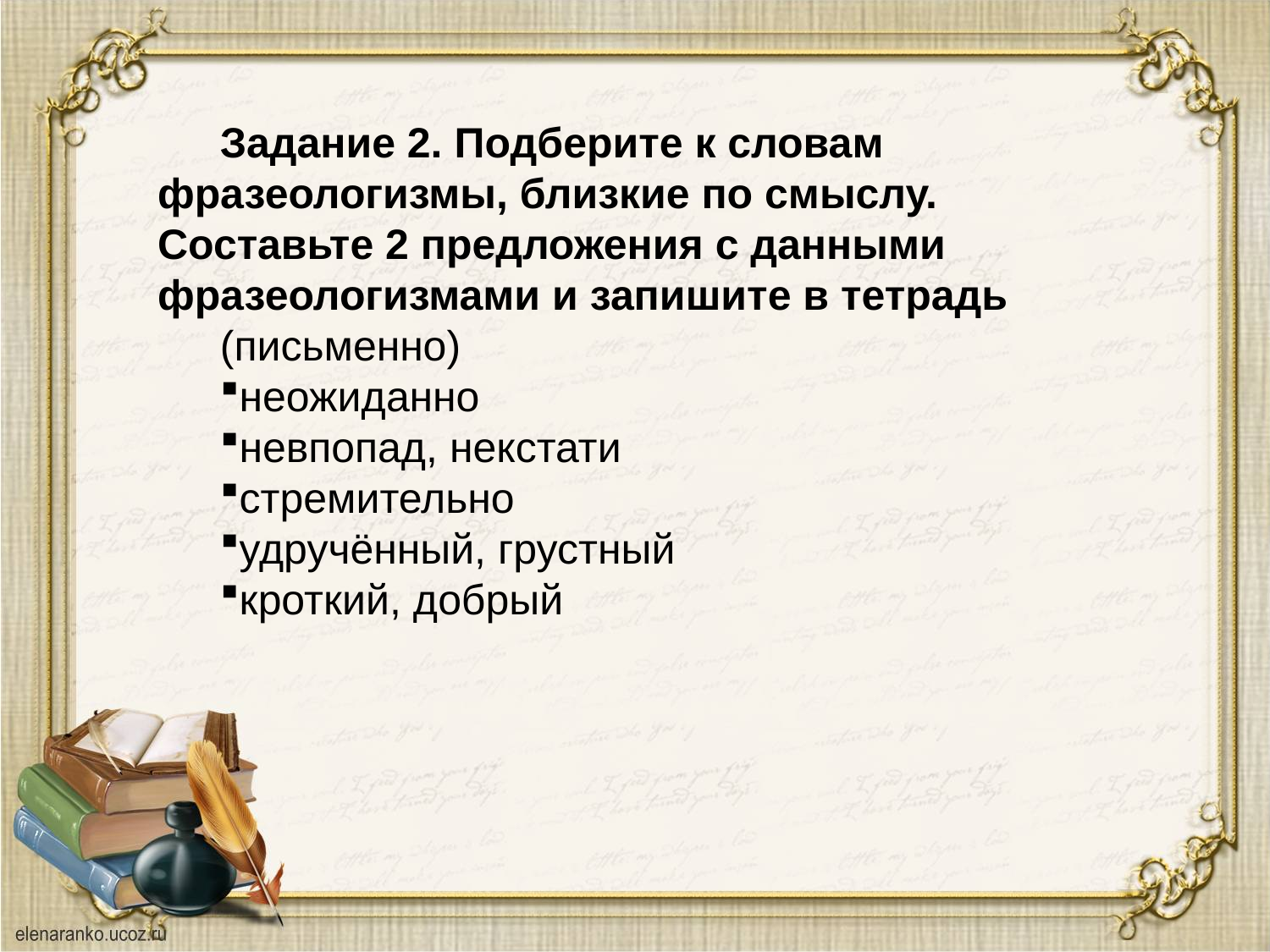

Задание 2. Подберите к словам фразеологизмы, близкие по смыслу. Составьте 2 предложения с данными фразеологизмами и запишите в тетрадь
(письменно)
неожиданно
невпопад, некстати
стремительно
удручённый, грустный
кроткий, добрый